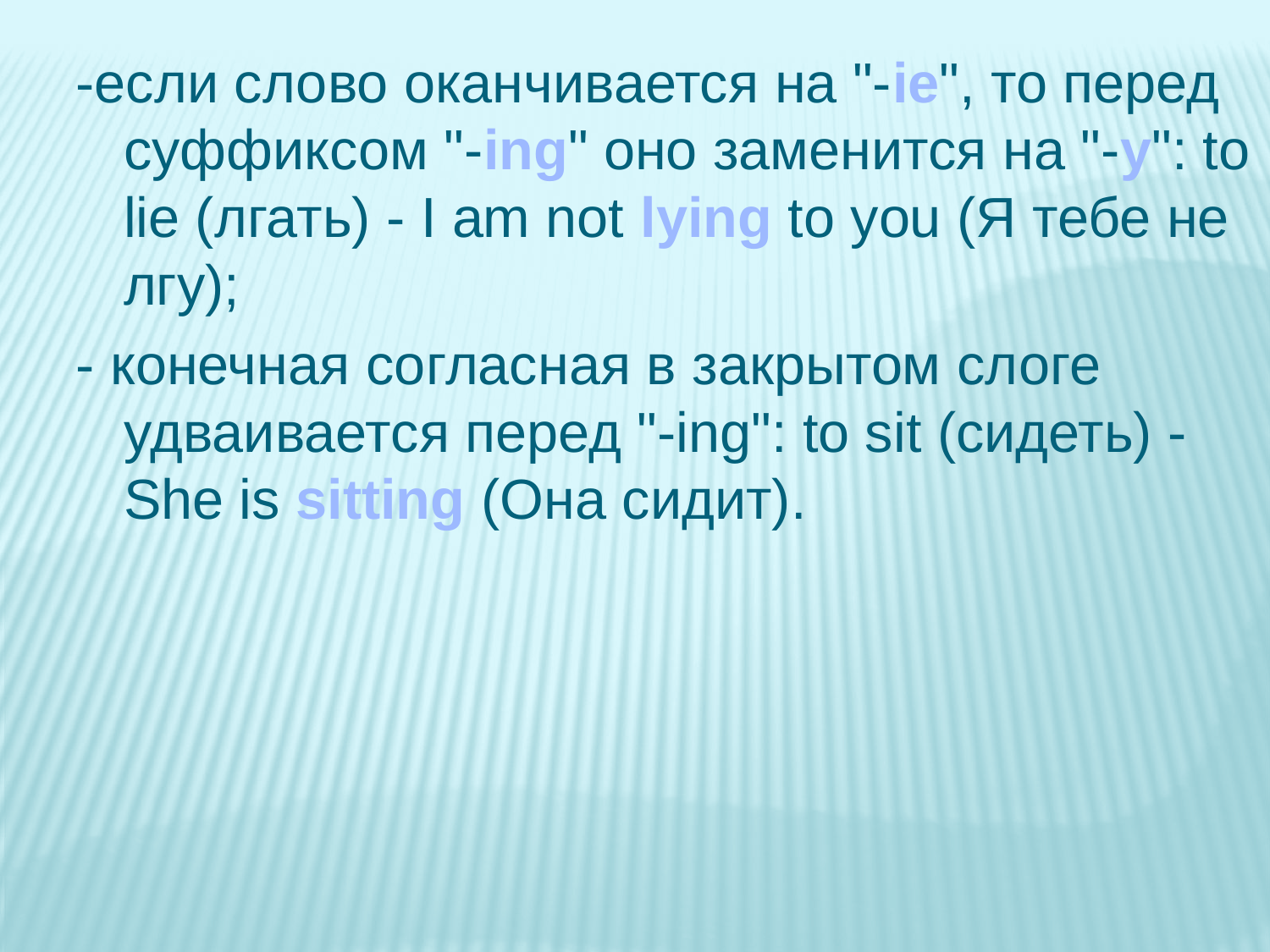

-если слово оканчивается на "-ie", то перед суффиксом "-ing" оно заменится на "-y": to lie (лгать) - I am not lying to you (Я тебе не лгу);
- конечная согласная в закрытом слоге удваивается перед "-ing": to sit (сидеть) - She is sitting (Она сидит).